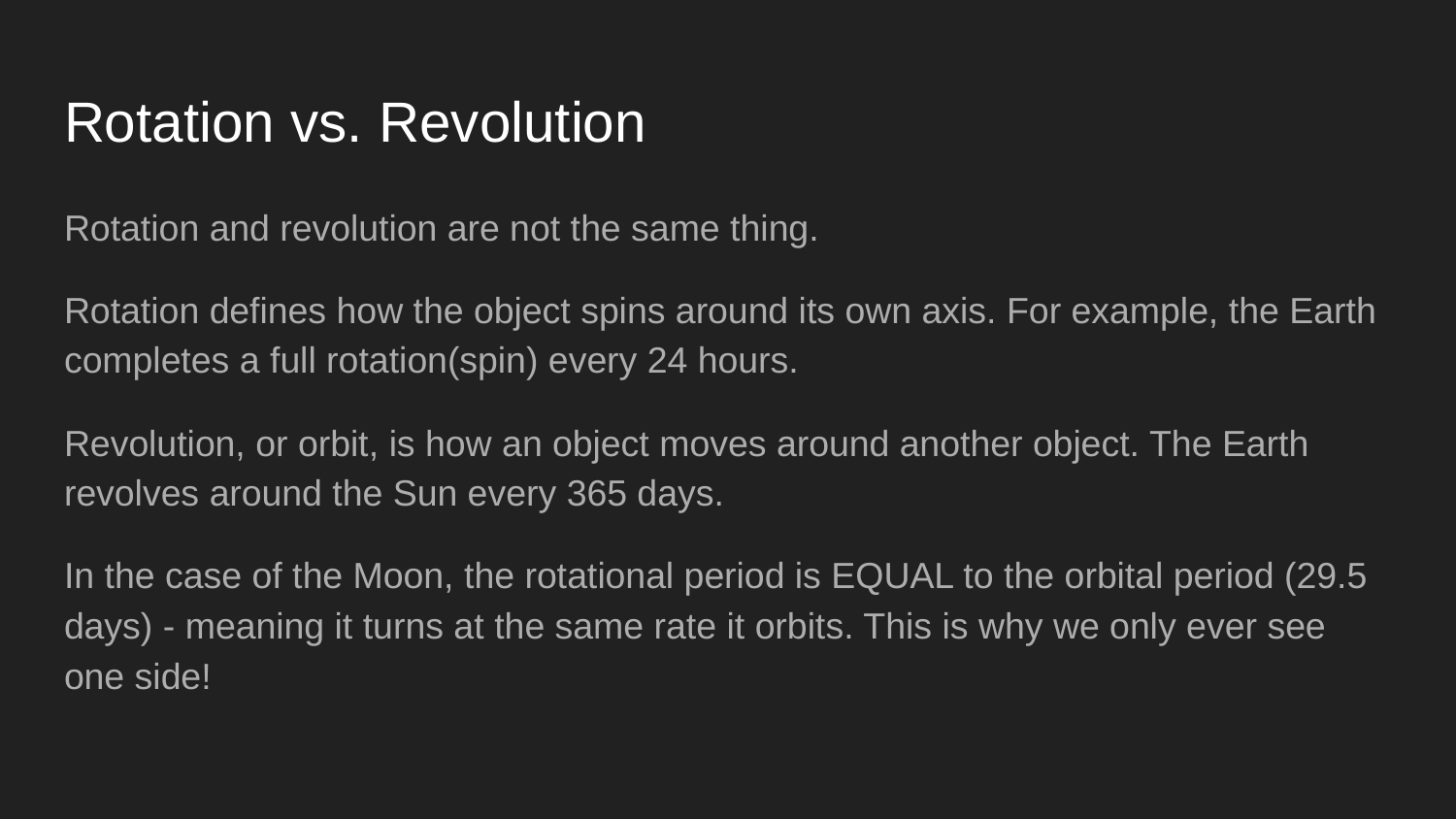

# Rotation vs. Revolution
Rotation and revolution are not the same thing.
Rotation defines how the object spins around its own axis. For example, the Earth completes a full rotation(spin) every 24 hours.
Revolution, or orbit, is how an object moves around another object. The Earth revolves around the Sun every 365 days.
In the case of the Moon, the rotational period is EQUAL to the orbital period (29.5 days) - meaning it turns at the same rate it orbits. This is why we only ever see one side!